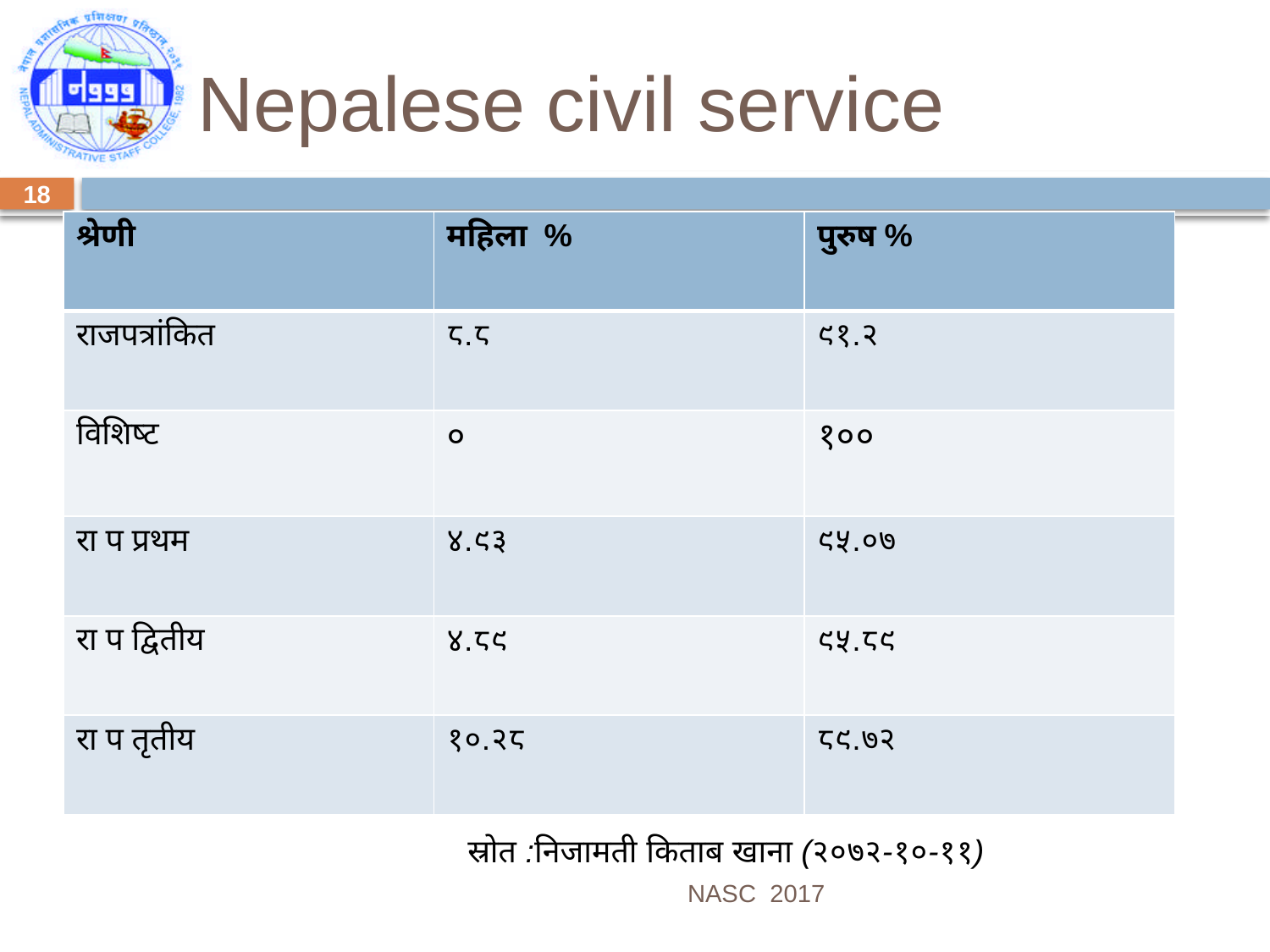

# Nepalese civil service
18
| श्रेणी | महिला % | पुरुष % |
| --- | --- | --- |
| राजपत्रांकित | ८.८ | ९१.२ |
| विशिष्ट | ० | १०० |
| रा प प्रथम | ४.९३ | ९५.०७ |
| रा प द्वितीय | ४.८९ | ९५.८९ |
| रा प तृतीय | १०.२८ | ८९.७२ |
स्रोत :निजामती किताब खाना (२०७२-१०-११)
NASC  2017